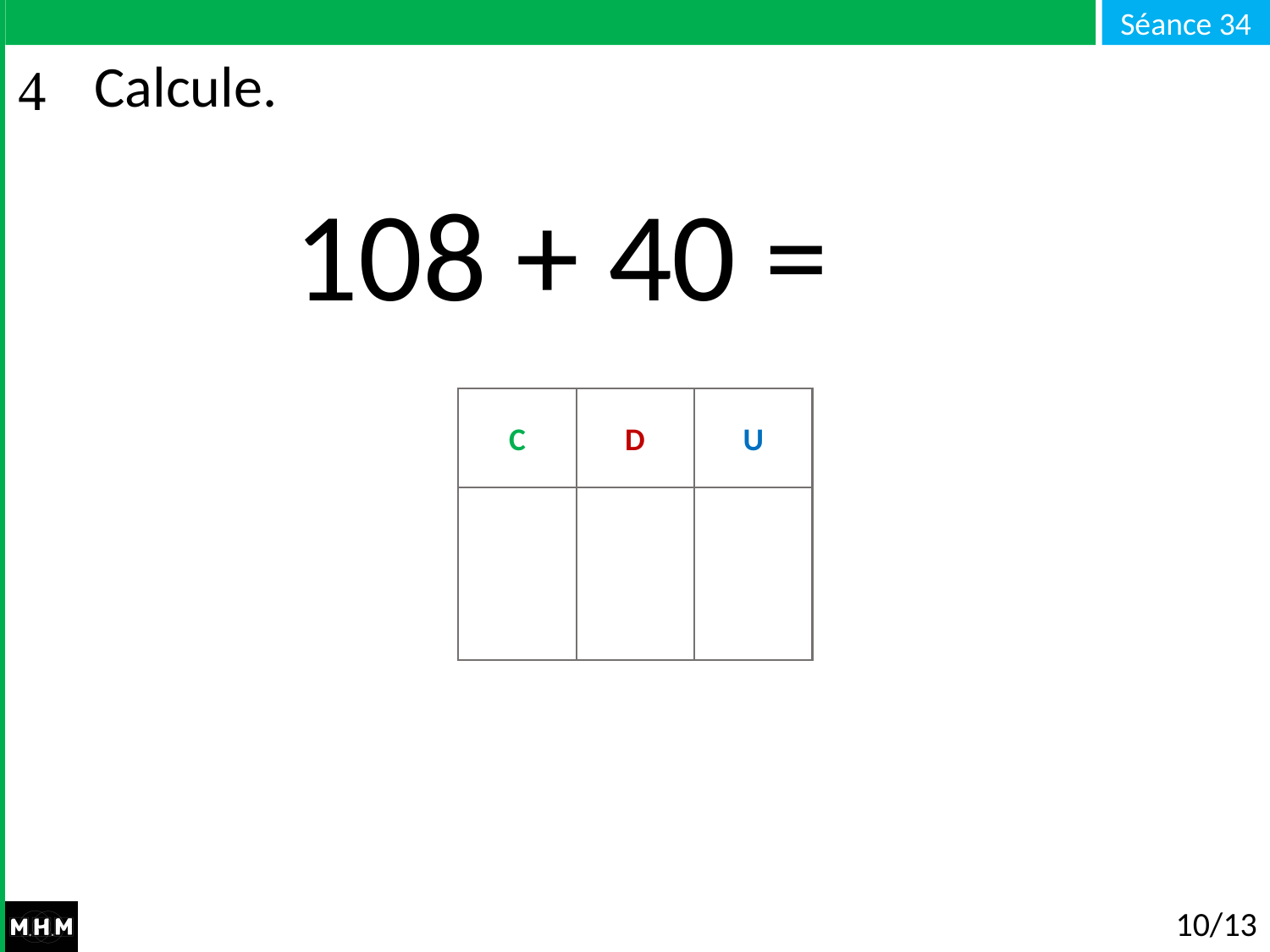

# Calcule.
108 + 40 =
C
D
U

10/13